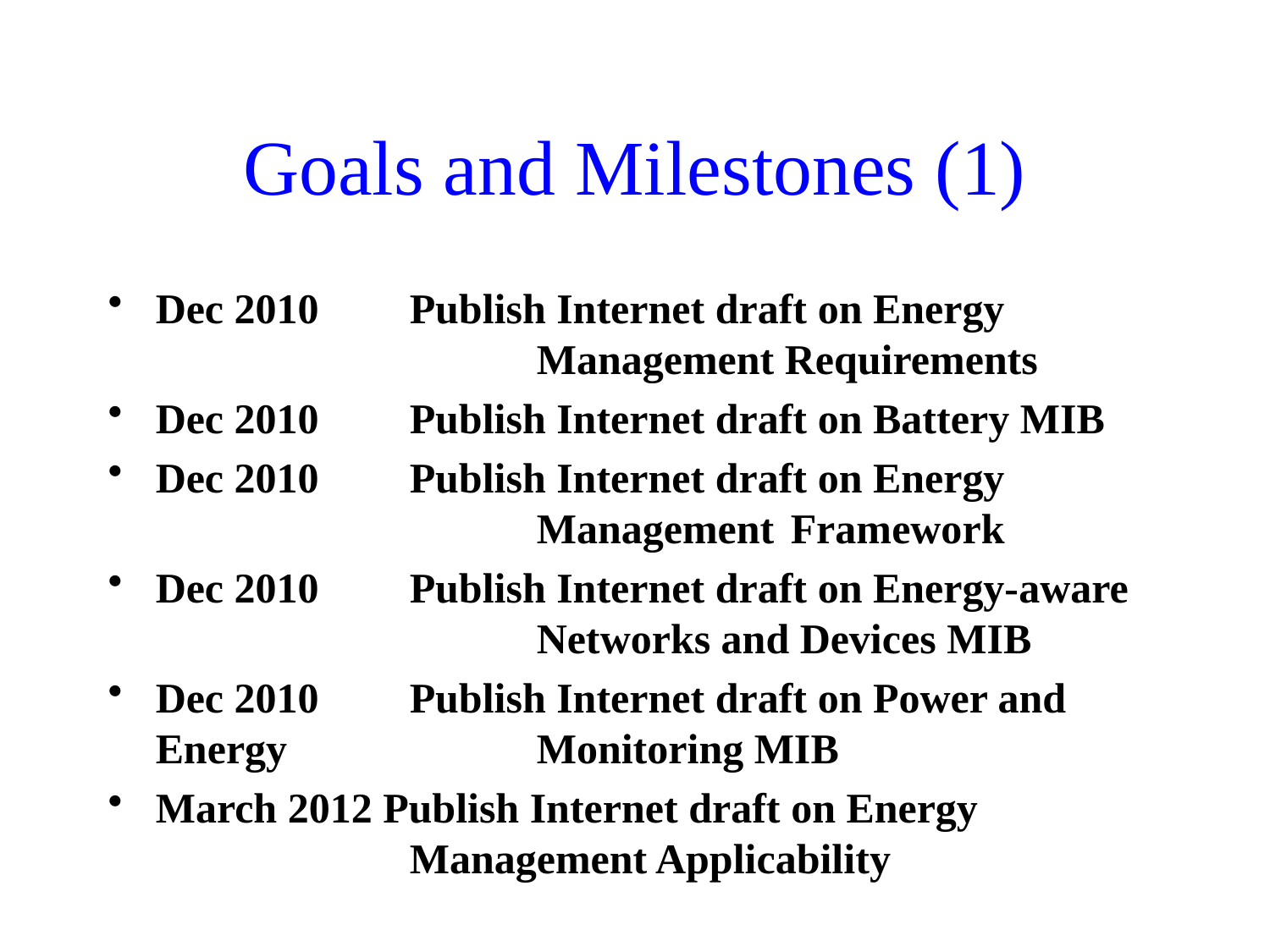

# Goals and Milestones (1)
Dec 2010 	Publish Internet draft on Energy 				Management Requirements
Dec 2010 	Publish Internet draft on Battery MIB
Dec 2010 	Publish Internet draft on Energy 				Management 	Framework
Dec 2010 	Publish Internet draft on Energy-aware 			Networks and Devices MIB
Dec 2010 	Publish Internet draft on Power and Energy 		Monitoring MIB
March 2012 Publish Internet draft on Energy
		Management Applicability